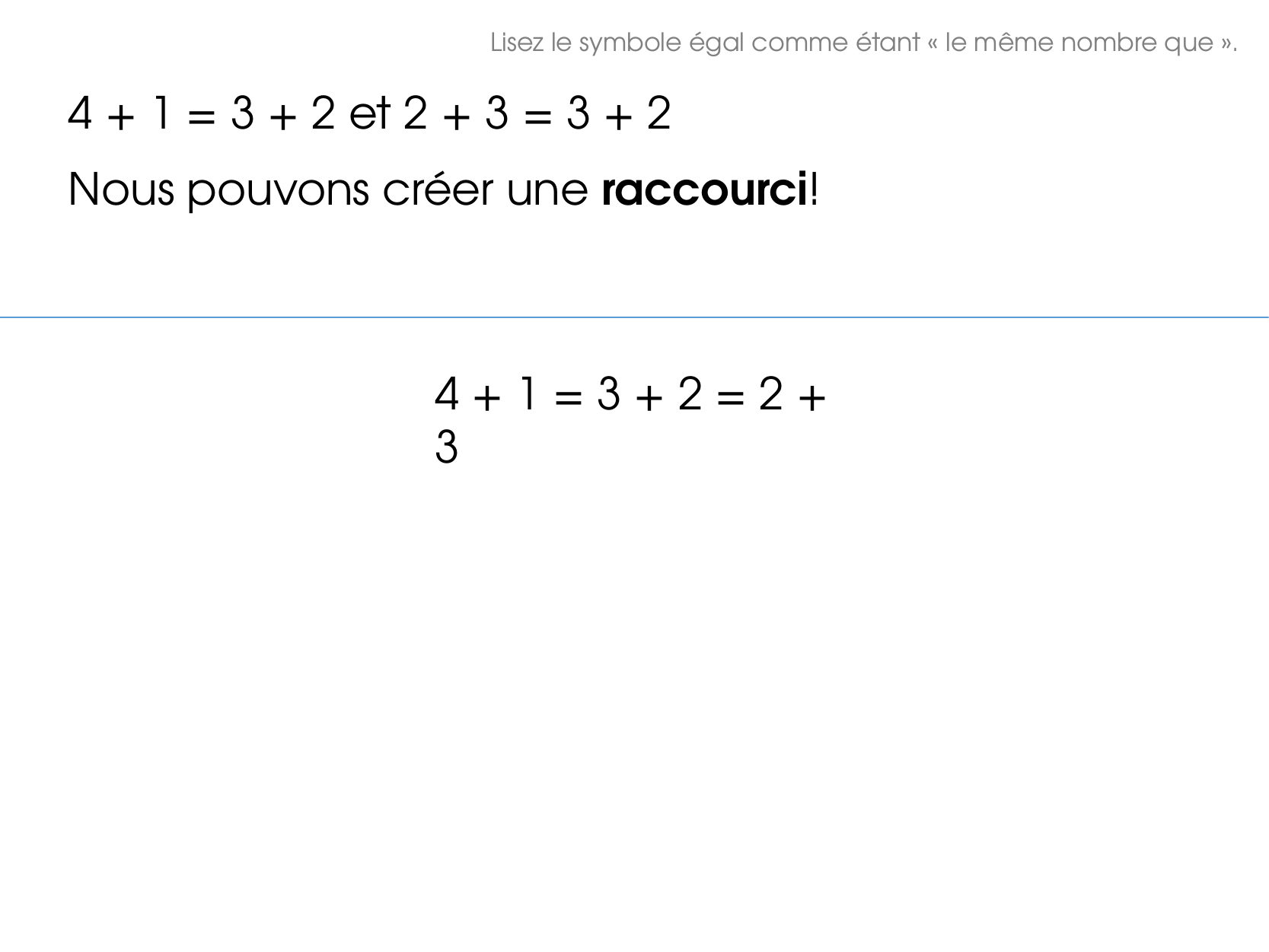

Lisez le symbole égal comme étant « le même nombre que ».
4 + 1 = 3 + 2 et 2 + 3 = 3 + 2
Nous pouvons créer une raccourci!
4 + 1 = 3 + 2 = 2 + 3